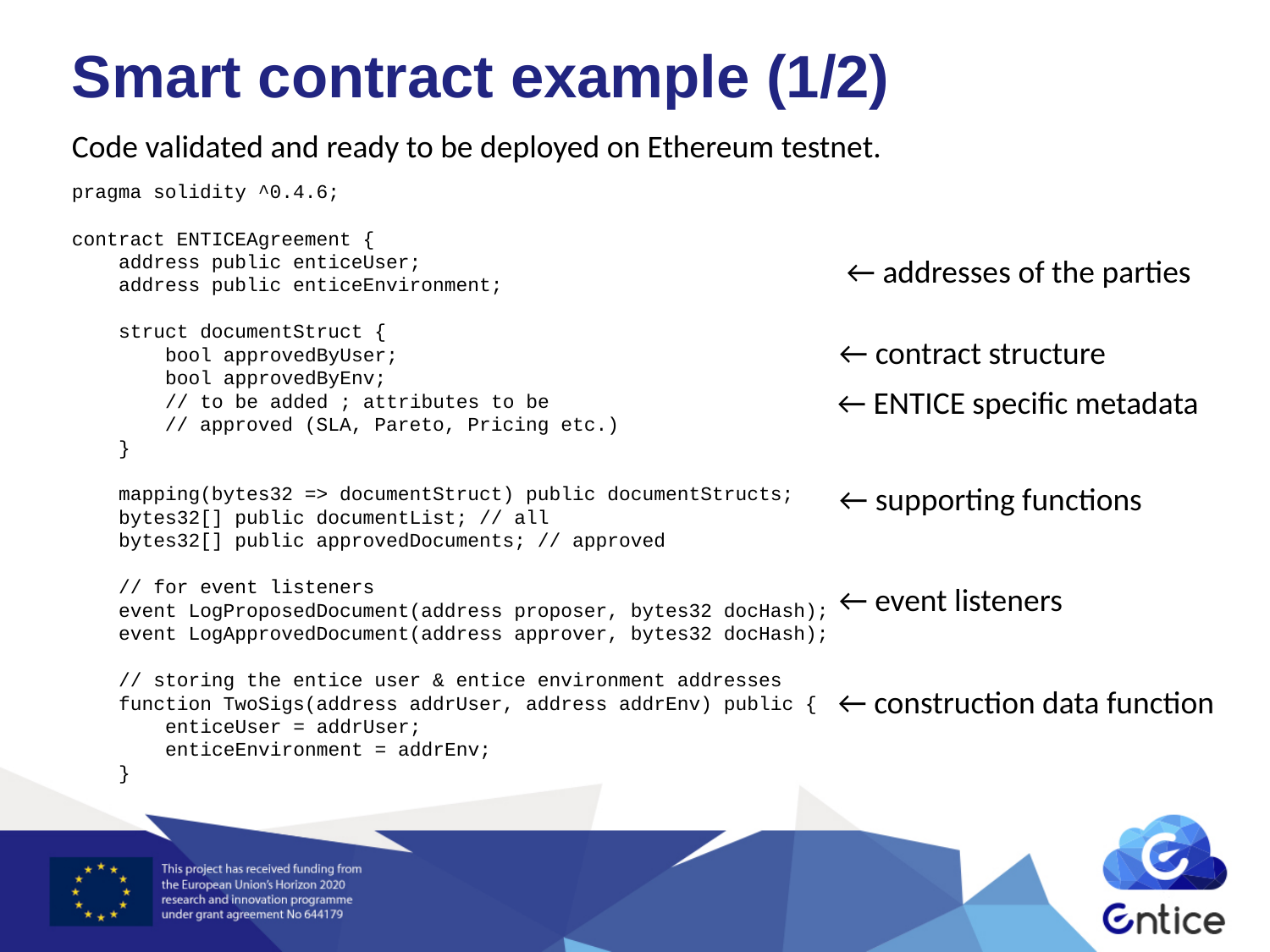

# Smart contract example (1/2)
Code validated and ready to be deployed on Ethereum testnet.
pragma solidity ^0.4.6;

contract ENTICEAgreement {
    address public enticeUser;
    address public enticeEnvironment;

    struct documentStruct {
        bool approvedByUser;
        bool approvedByEnv;
        // to be added ; attributes to be
        // approved (SLA, Pareto, Pricing etc.)
    }

    mapping(bytes32 => documentStruct) public documentStructs;
    bytes32[] public documentList; // all
    bytes32[] public approvedDocuments; // approved

    // for event listeners
    event LogProposedDocument(address proposer, bytes32 docHash);
    event LogApprovedDocument(address approver, bytes32 docHash);

    // storing the entice user & entice environment addresses
    function TwoSigs(address addrUser, address addrEnv) public {
        enticeUser = addrUser;
        enticeEnvironment = addrEnv;
    }

← addresses of the parties
← contract structure
← ENTICE specific metadata
← supporting functions
← event listeners
← construction data function